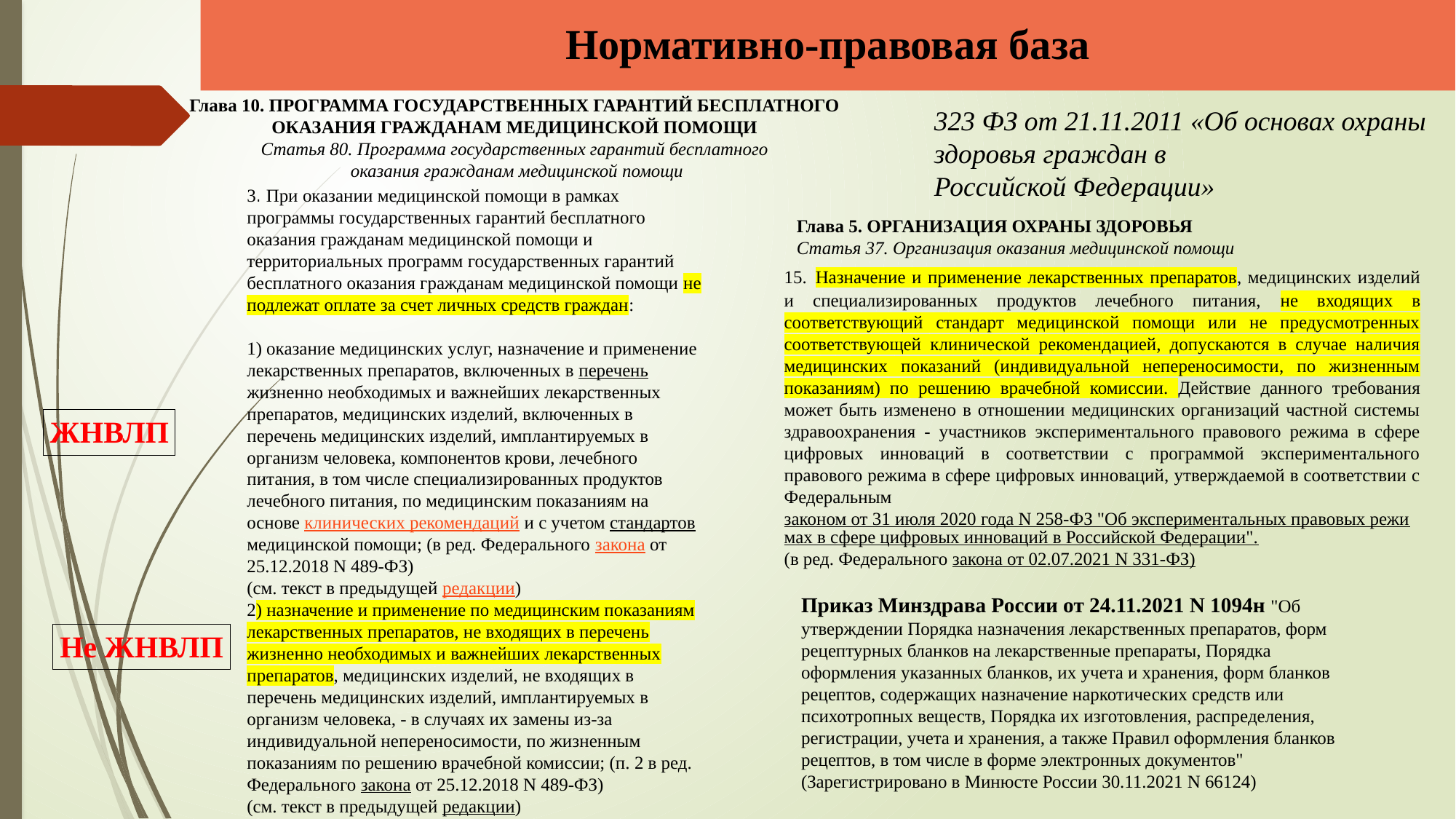

Нормативно-правовая база
Глава 10. ПРОГРАММА ГОСУДАРСТВЕННЫХ ГАРАНТИЙ БЕСПЛАТНОГО
ОКАЗАНИЯ ГРАЖДАНАМ МЕДИЦИНСКОЙ ПОМОЩИ
Статья 80. Программа государственных гарантий бесплатного
 оказания гражданам медицинской помощи

323 ФЗ от 21.11.2011 «Об основах охраны здоровья граждан в
Российской Федерации»
3. При оказании медицинской помощи в рамках программы государственных гарантий бесплатного оказания гражданам медицинской помощи и территориальных программ государственных гарантий бесплатного оказания гражданам медицинской помощи не подлежат оплате за счет личных средств граждан:

1) оказание медицинских услуг, назначение и применение лекарственных препаратов, включенных в перечень жизненно необходимых и важнейших лекарственных препаратов, медицинских изделий, включенных в перечень медицинских изделий, имплантируемых в организм человека, компонентов крови, лечебного питания, в том числе специализированных продуктов лечебного питания, по медицинским показаниям на основе клинических рекомендаций и с учетом стандартов медицинской помощи; (в ред. Федерального закона от 25.12.2018 N 489-ФЗ)
(см. текст в предыдущей редакции)
2) назначение и применение по медицинским показаниям лекарственных препаратов, не входящих в перечень жизненно необходимых и важнейших лекарственных препаратов, медицинских изделий, не входящих в перечень медицинских изделий, имплантируемых в организм человека, - в случаях их замены из-за индивидуальной непереносимости, по жизненным показаниям по решению врачебной комиссии; (п. 2 в ред. Федерального закона от 25.12.2018 N 489-ФЗ)
(см. текст в предыдущей редакции)
Глава 5. ОРГАНИЗАЦИЯ ОХРАНЫ ЗДОРОВЬЯ
Статья 37. Организация оказания медицинской помощи

15. Назначение и применение лекарственных препаратов, медицинских изделий и специализированных продуктов лечебного питания, не входящих в соответствующий стандарт медицинской помощи или не предусмотренных соответствующей клинической рекомендацией, допускаются в случае наличия медицинских показаний (индивидуальной непереносимости, по жизненным показаниям) по решению врачебной комиссии. Действие данного требования может быть изменено в отношении медицинских организаций частной системы здравоохранения - участников экспериментального правового режима в сфере цифровых инноваций в соответствии с программой экспериментального правового режима в сфере цифровых инноваций, утверждаемой в соответствии с Федеральным законом от 31 июля 2020 года N 258-ФЗ "Об экспериментальных правовых режимах в сфере цифровых инноваций в Российской Федерации".
(в ред. Федерального закона от 02.07.2021 N 331-ФЗ)
| ЖНВЛП |
| --- |
Приказ Минздрава России от 24.11.2021 N 1094н "Об утверждении Порядка назначения лекарственных препаратов, форм рецептурных бланков на лекарственные препараты, Порядка оформления указанных бланков, их учета и хранения, форм бланков рецептов, содержащих назначение наркотических средств или психотропных веществ, Порядка их изготовления, распределения, регистрации, учета и хранения, а также Правил оформления бланков рецептов, в том числе в форме электронных документов" (Зарегистрировано в Минюсте России 30.11.2021 N 66124)
| Не ЖНВЛП |
| --- |